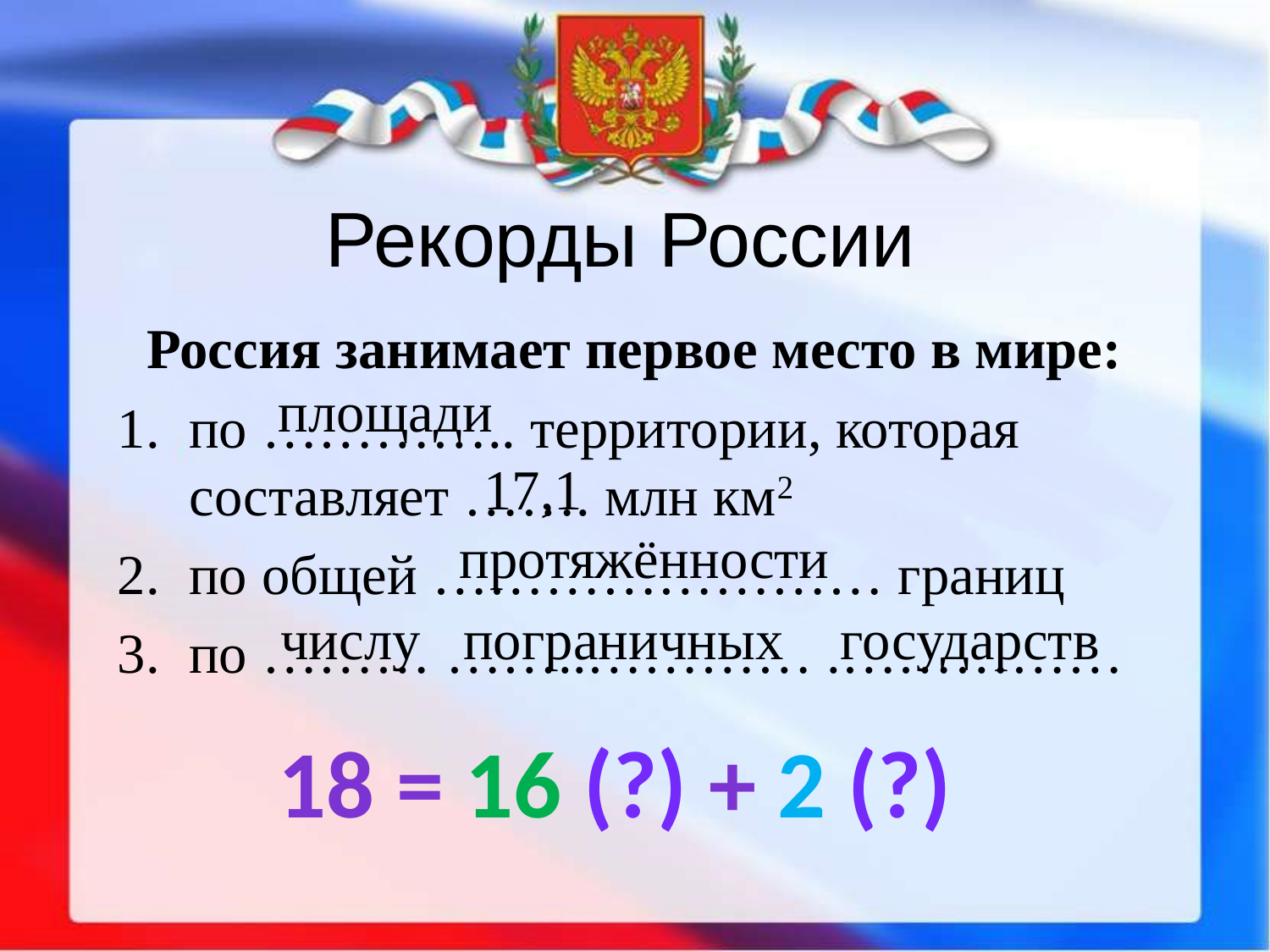

# Рекорды России
Россия занимает первое место в мире:
по ………….. территории, которая составляет ……. млн км2
по общей …………………… границ
по ……… ……..………… .……………
площади
17,1
протяжённости
числу   пограничных    государств
18 = 16 (?) + 2 (?)